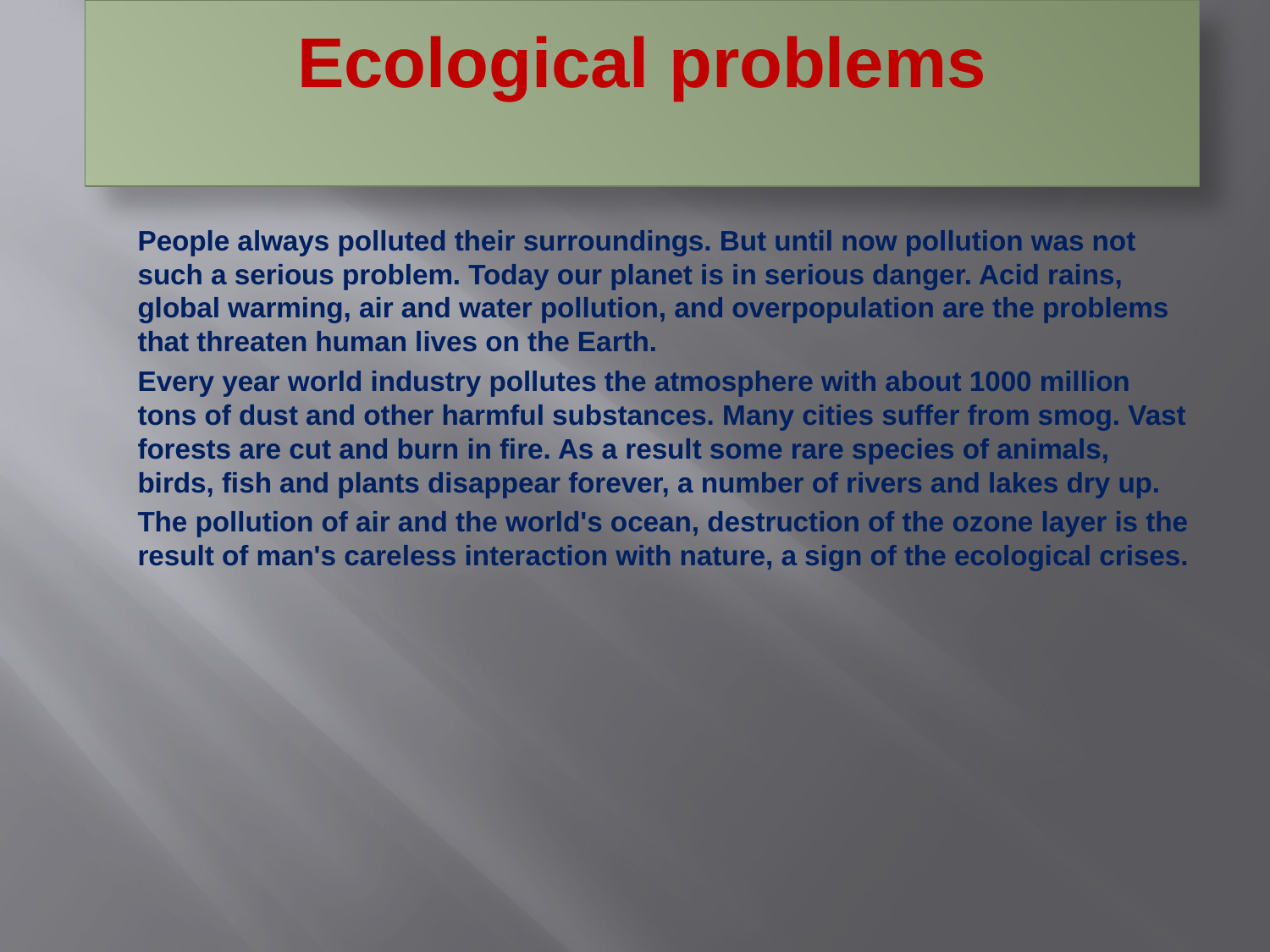

# Ecological problems
People always polluted their surroundings. But until now pollution was not such a serious problem. Today our planet is in serious danger. Acid rains, global warming, air and water pollution, and overpopulation are the problems that threaten human lives on the Earth.
Every year world industry pollutes the atmosphere with about 1000 million tons of dust and other harmful substances. Many cities suffer from smog. Vast forests are cut and burn in fire. As a result some rare species of animals, birds, fish and plants disappear forever, a number of rivers and lakes dry up.
The pollution of air and the world's ocean, destruction of the ozone layer is the result of man's careless interaction with nature, a sign of the ecological crises.